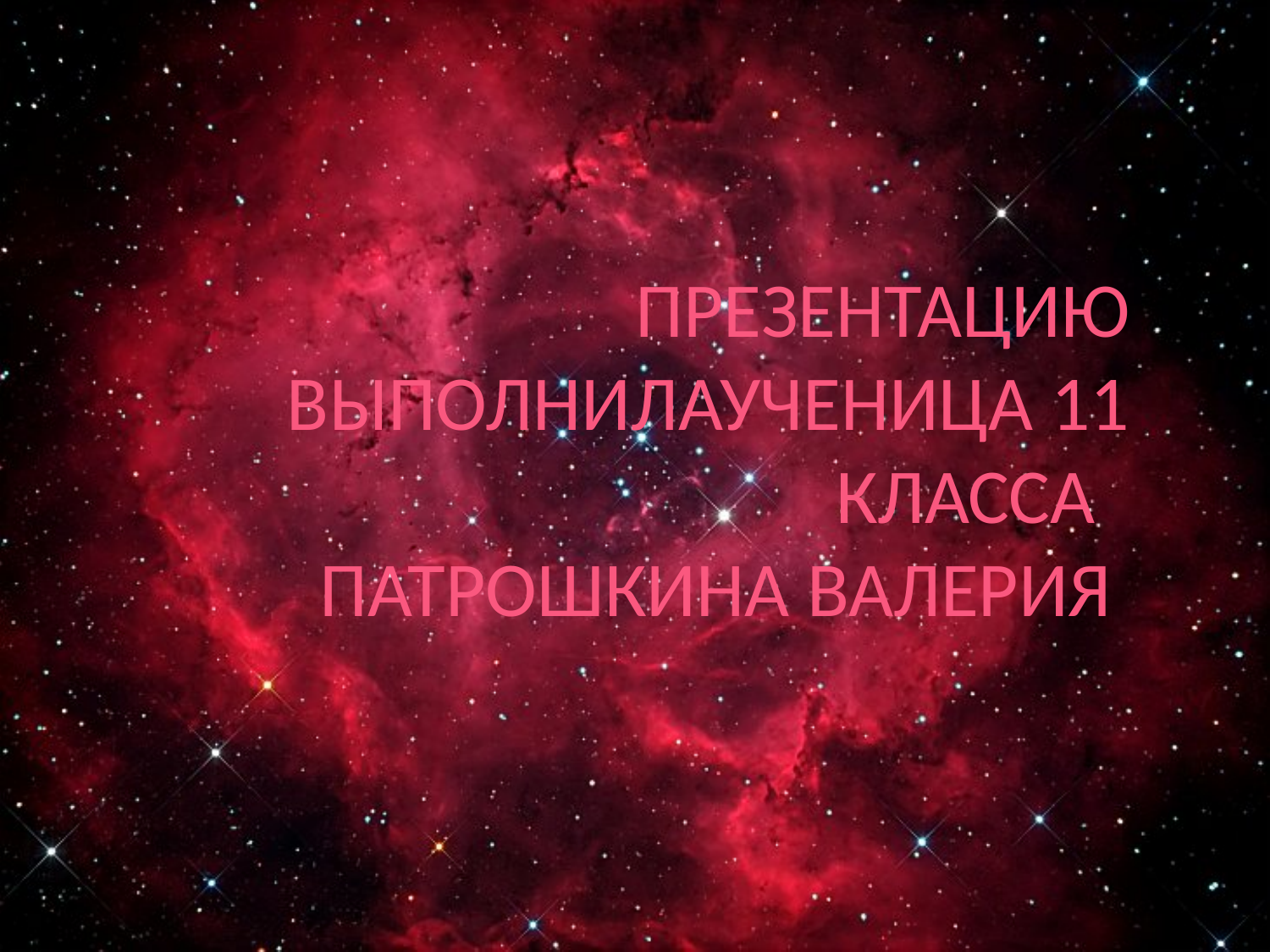

# ПРЕЗЕНТАЦИЮ ВЫПОЛНИЛАУЧЕНИЦА 11 КЛАССА ПАТРОШКИНА ВАЛЕРИЯ